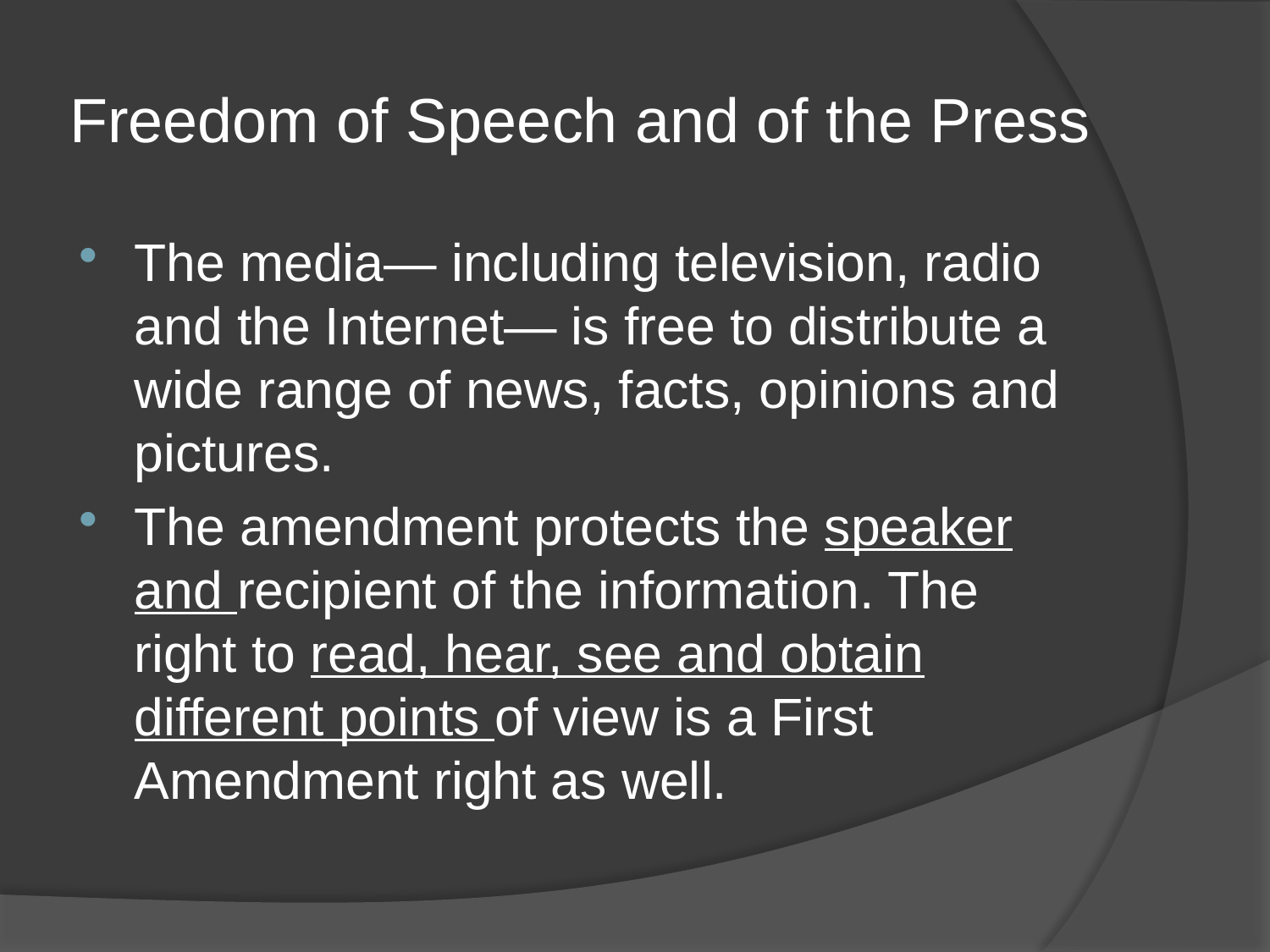

# Freedom of Speech and of the Press
The media— including television, radio and the Internet— is free to distribute a wide range of news, facts, opinions and pictures.
The amendment protects the speaker and recipient of the information. The right to read, hear, see and obtain different points of view is a First Amendment right as well.